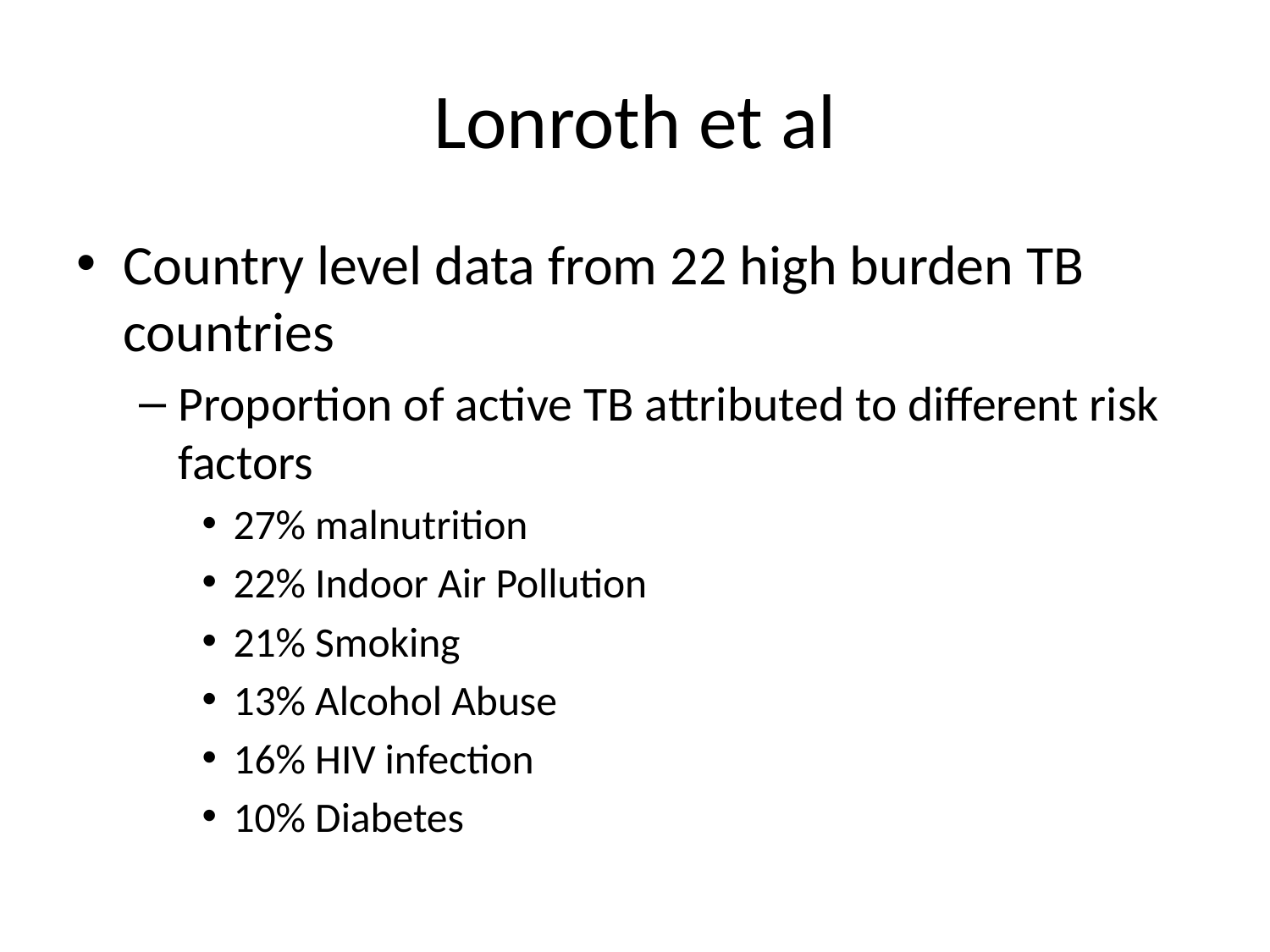

# Lonroth et al
Country level data from 22 high burden TB countries
Proportion of active TB attributed to different risk factors
27% malnutrition
22% Indoor Air Pollution
21% Smoking
13% Alcohol Abuse
16% HIV infection
10% Diabetes